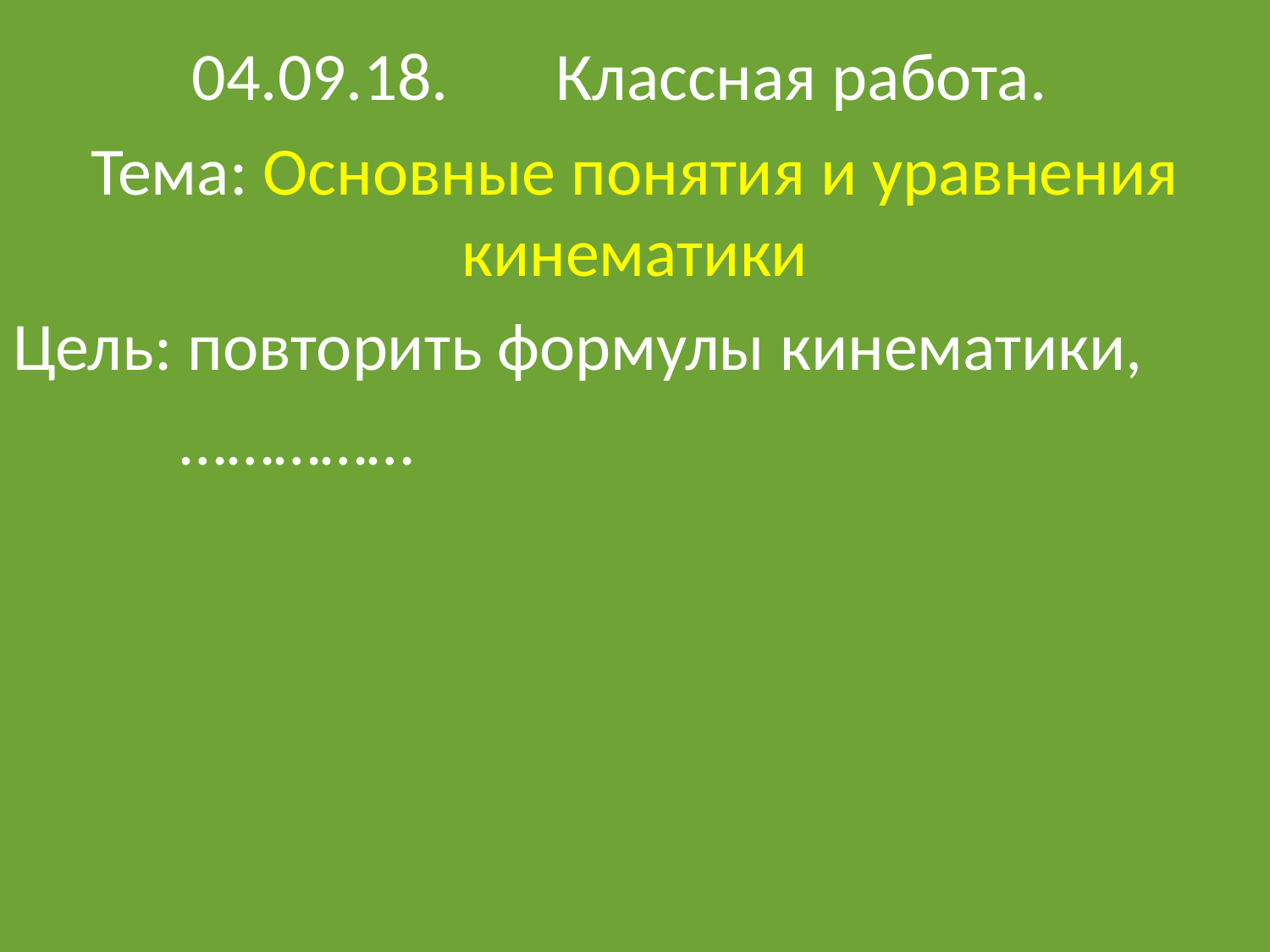

04.09.18.       Классная работа.
Тема: Основные понятия и уравнения кинематики
Цель: повторить формулы кинематики,
           ……………